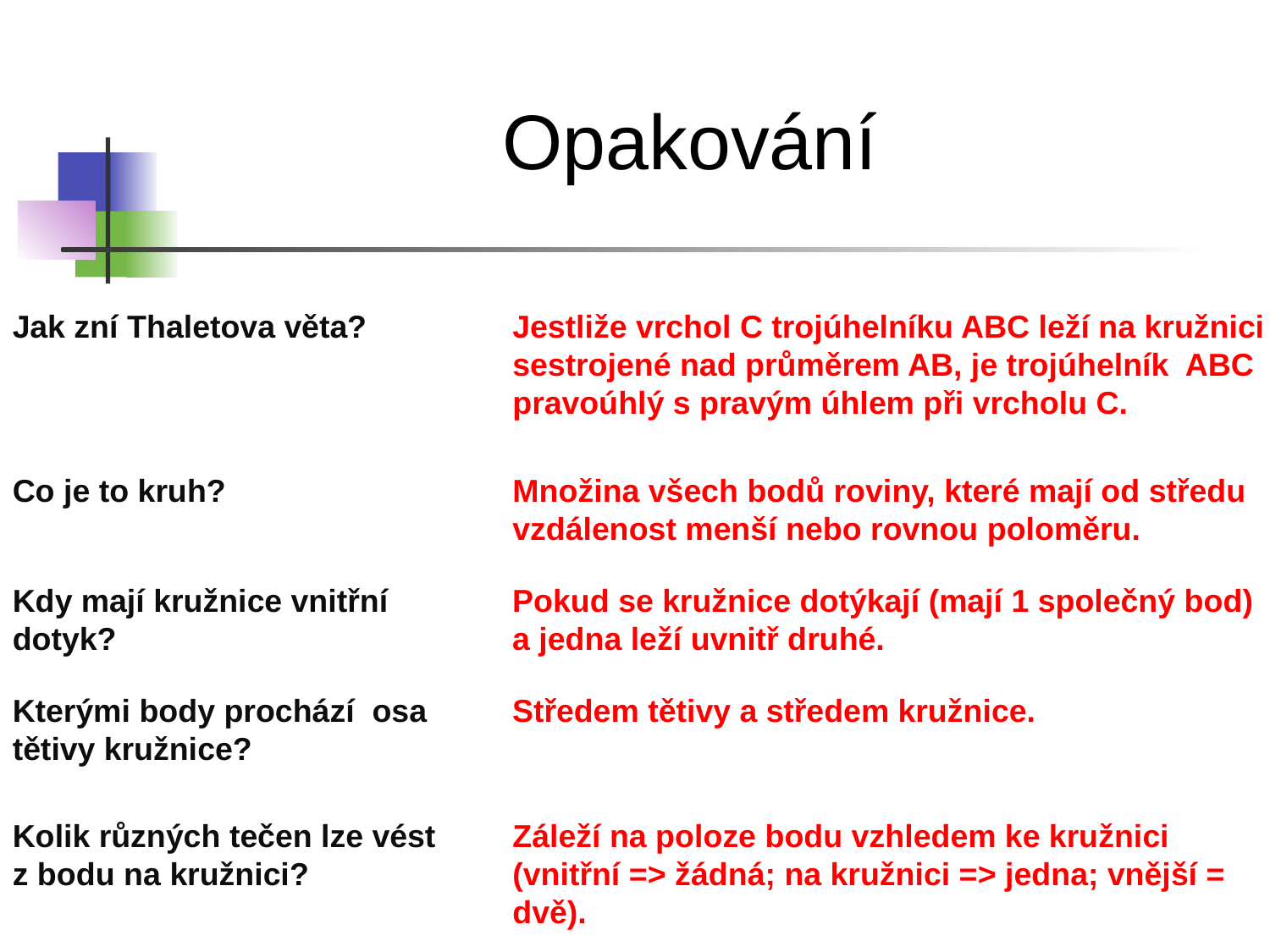

Opakování
Jak zní Thaletova věta?
Jestliže vrchol C trojúhelníku ABC leží na kružnici sestrojené nad průměrem AB, je trojúhelník  ABC pravoúhlý s pravým úhlem při vrcholu C.
Co je to kruh?
Množina všech bodů roviny, které mají od středu vzdálenost menší nebo rovnou poloměru.
Kdy mají kružnice vnitřní dotyk?
Pokud se kružnice dotýkají (mají 1 společný bod) a jedna leží uvnitř druhé.
Kterými body prochází  osa tětivy kružnice?
Středem tětivy a středem kružnice.
Kolik různých tečen lze vést z bodu na kružnici?
Záleží na poloze bodu vzhledem ke kružnici (vnitřní => žádná; na kružnici => jedna; vnější = dvě).